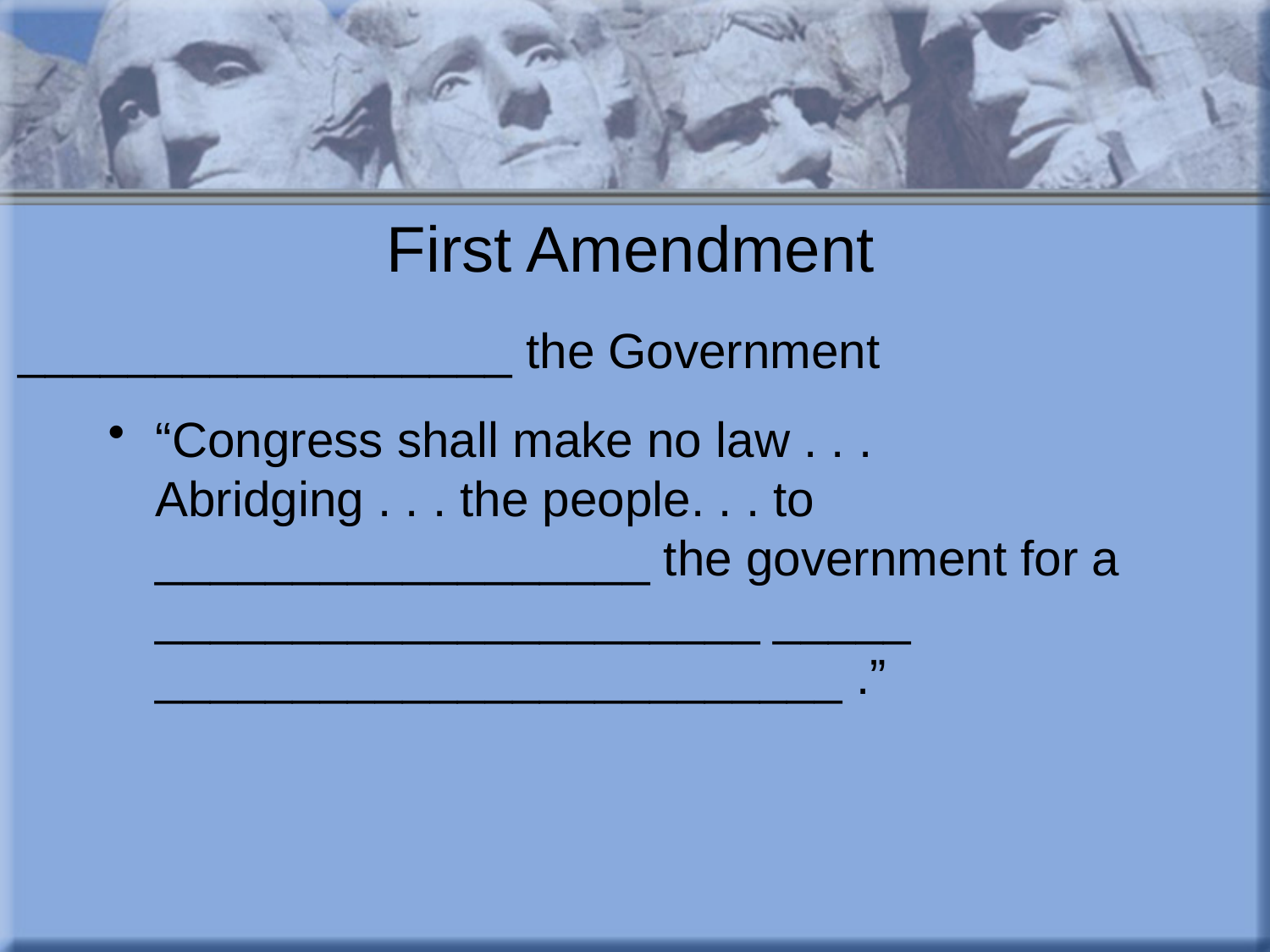

First Amendment
# __________________ the Government
“Congress shall make no law . . . Abridging . . . the people. . . to __________________ the government for a ______________________ _____   _________________________ .”